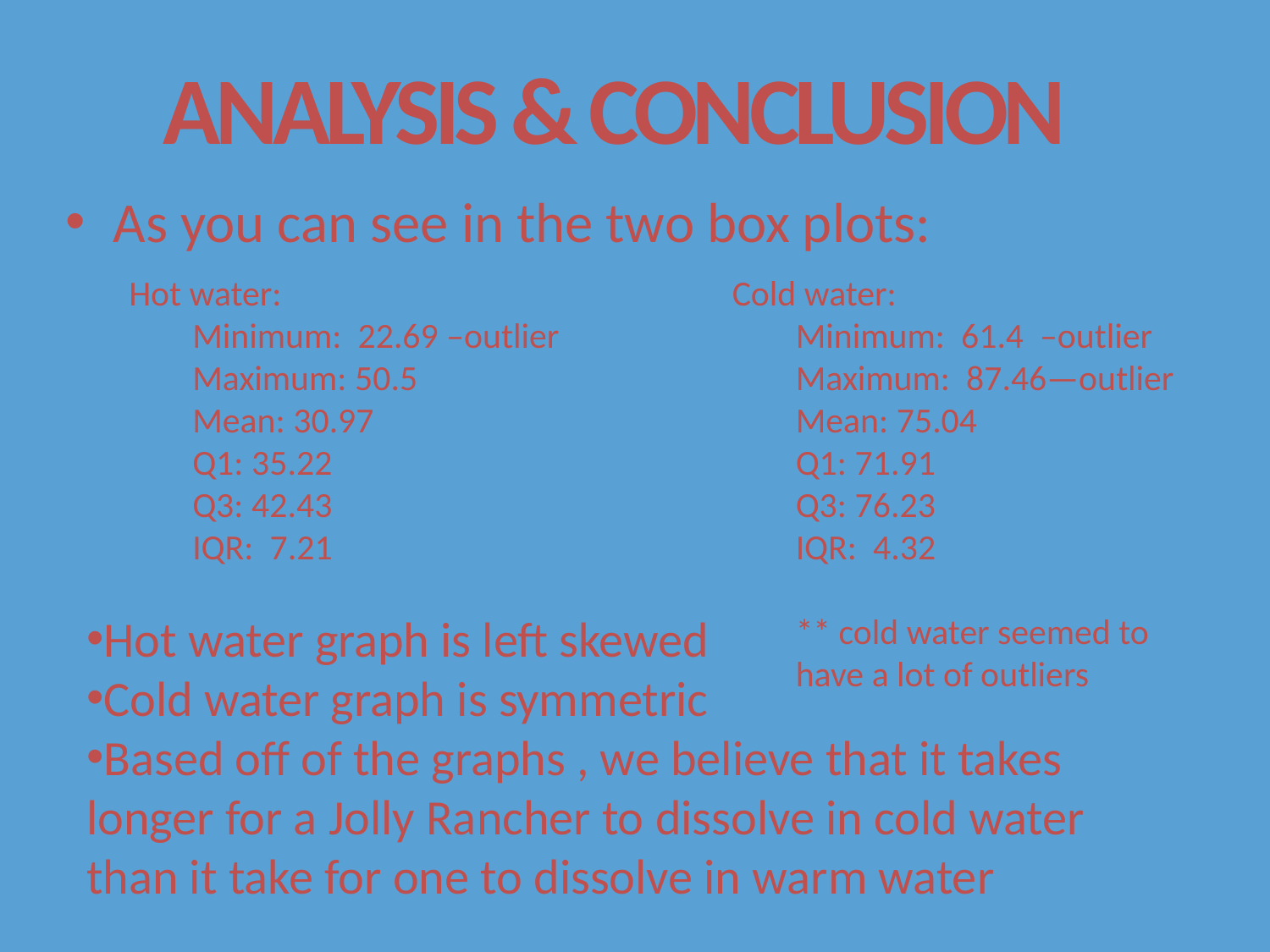

ANALYSIS & CONCLUSION
As you can see in the two box plots:
Hot water:
Minimum:  22.69 –outlier
Maximum: 50.5
Mean: 30.97
Q1: 35.22
Q3: 42.43
IQR:  7.21

Cold water:
Minimum:  61.4  –outlier
Maximum:  87.46—outlier
Mean: 75.04
Q1: 71.91
Q3: 76.23
IQR:  4.32

** cold water seemed to have a lot of outliers

Hot water graph is left skewed
Cold water graph is symmetric
Based off of the graphs , we believe that it takes longer for a Jolly Rancher to dissolve in cold water than it take for one to dissolve in warm water